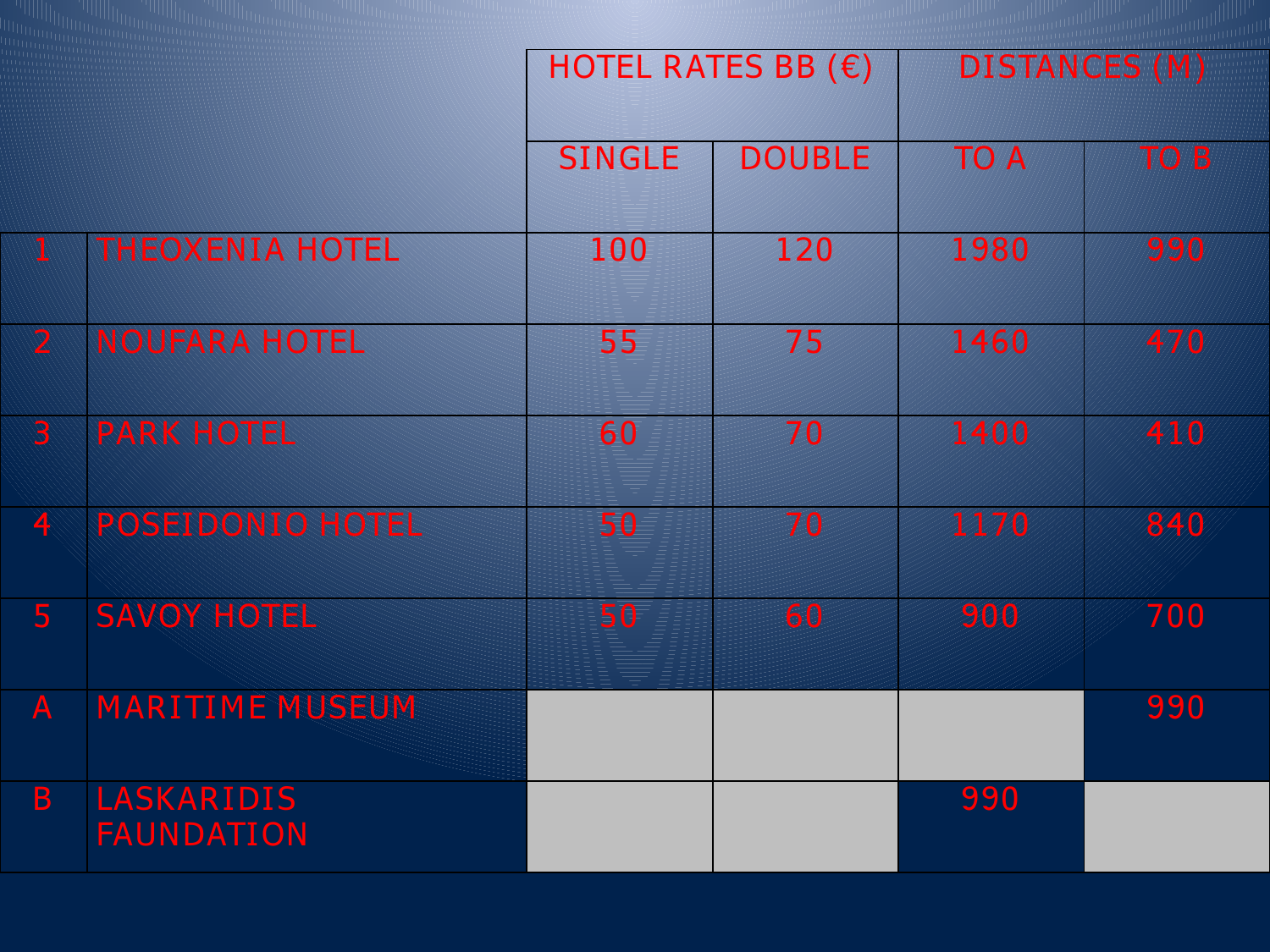

|  |  | HOTEL RATES BB (€) |  | DISTANCES (M) |  |
| --- | --- | --- | --- | --- | --- |
|  |  | SINGLE | DOUBLE | TO A | TO B |
| 1 | THEOXENIA HOTEL | 100 | 120 | 1980 | 990 |
| 2 | NOUFARA HOTEL | 55 | 75 | 1460 | 470 |
| 3 | PARK HOTEL | 60 | 70 | 1400 | 410 |
| 4 | POSEIDONIO HOTEL | 50 | 70 | 1170 | 840 |
| 5 | SAVOY HOTEL | 50 | 60 | 900 | 700 |
| A | MARITIME MUSEUM |  |  |  | 990 |
| B | LASKARIDIS FAUNDATION |  |  | 990 |  |